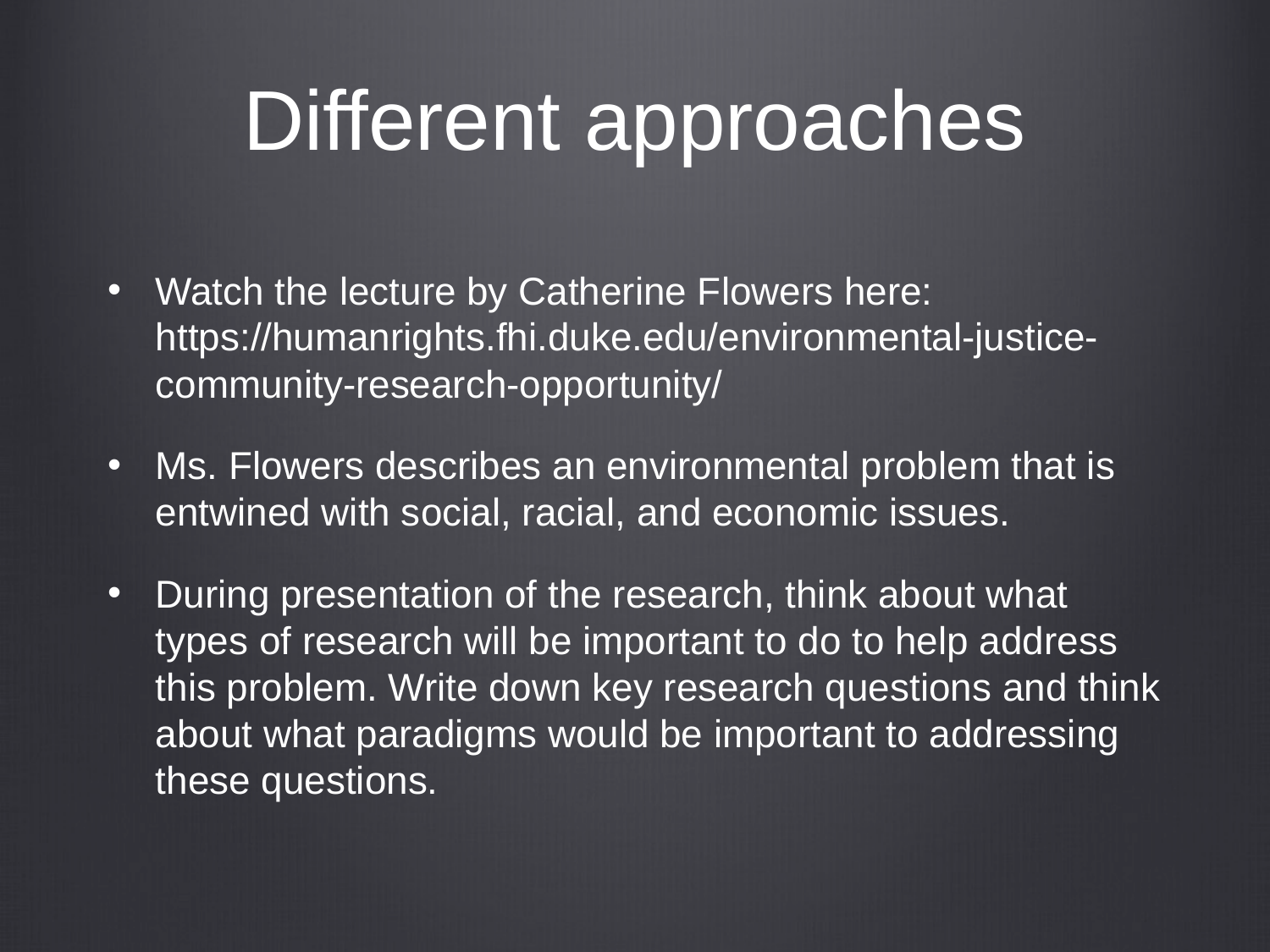

# Different approaches
Watch the lecture by Catherine Flowers here: https://humanrights.fhi.duke.edu/environmental-justice-community-research-opportunity/
Ms. Flowers describes an environmental problem that is entwined with social, racial, and economic issues.
During presentation of the research, think about what types of research will be important to do to help address this problem. Write down key research questions and think about what paradigms would be important to addressing these questions.